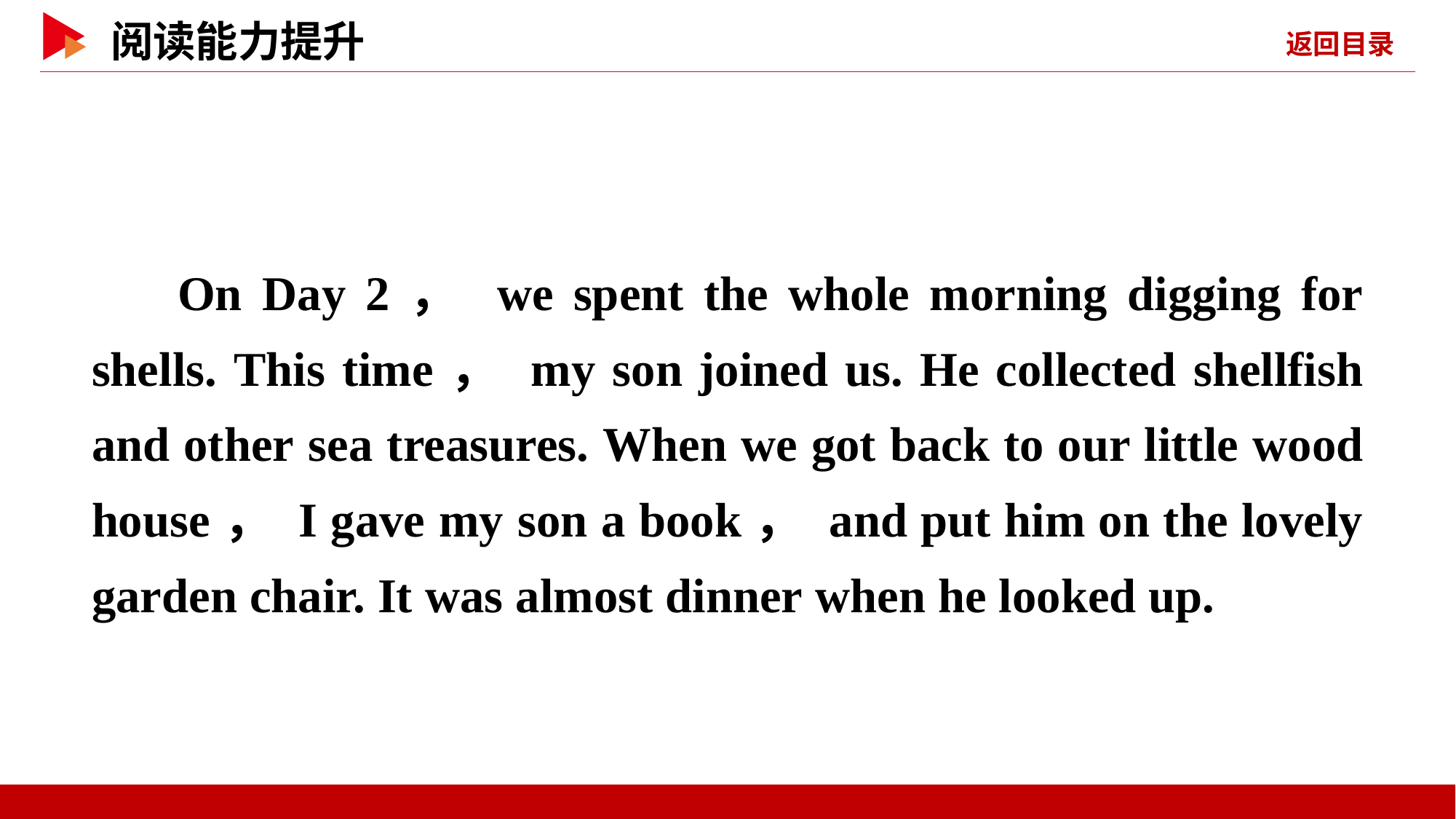

On Day 2， we spent the whole morning digging for shells. This time， my son joined us. He collected shellfish and other sea treasures. When we got back to our little wood house， I gave my son a book， and put him on the lovely garden chair. It was almost dinner when he looked up.